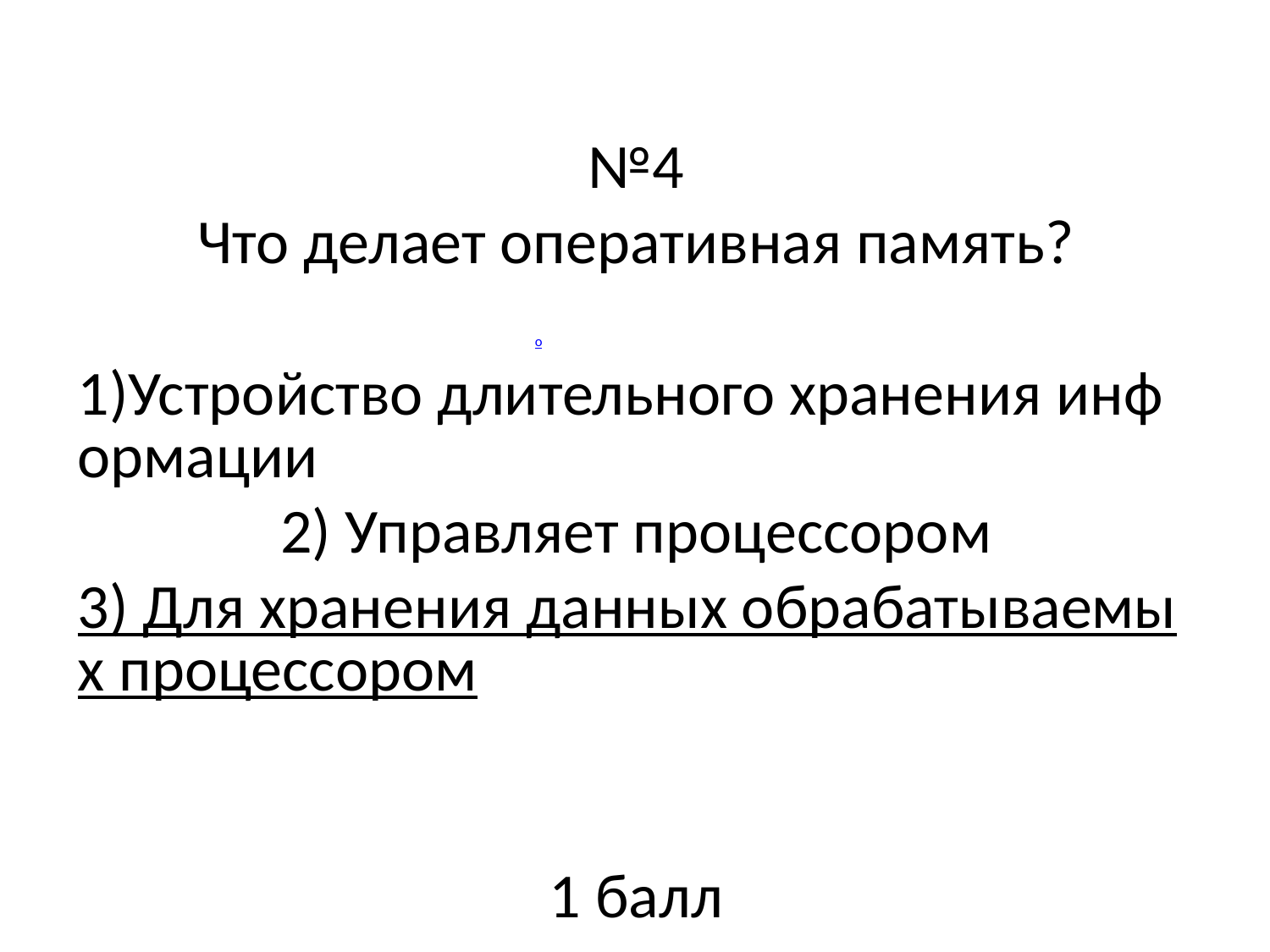

# №4 Что делает оперативная память? 1)Устройство длительного хранения информации 2) Управляет процессором 3) Для хранения данных обрабатываемых процессором 1 балл
о